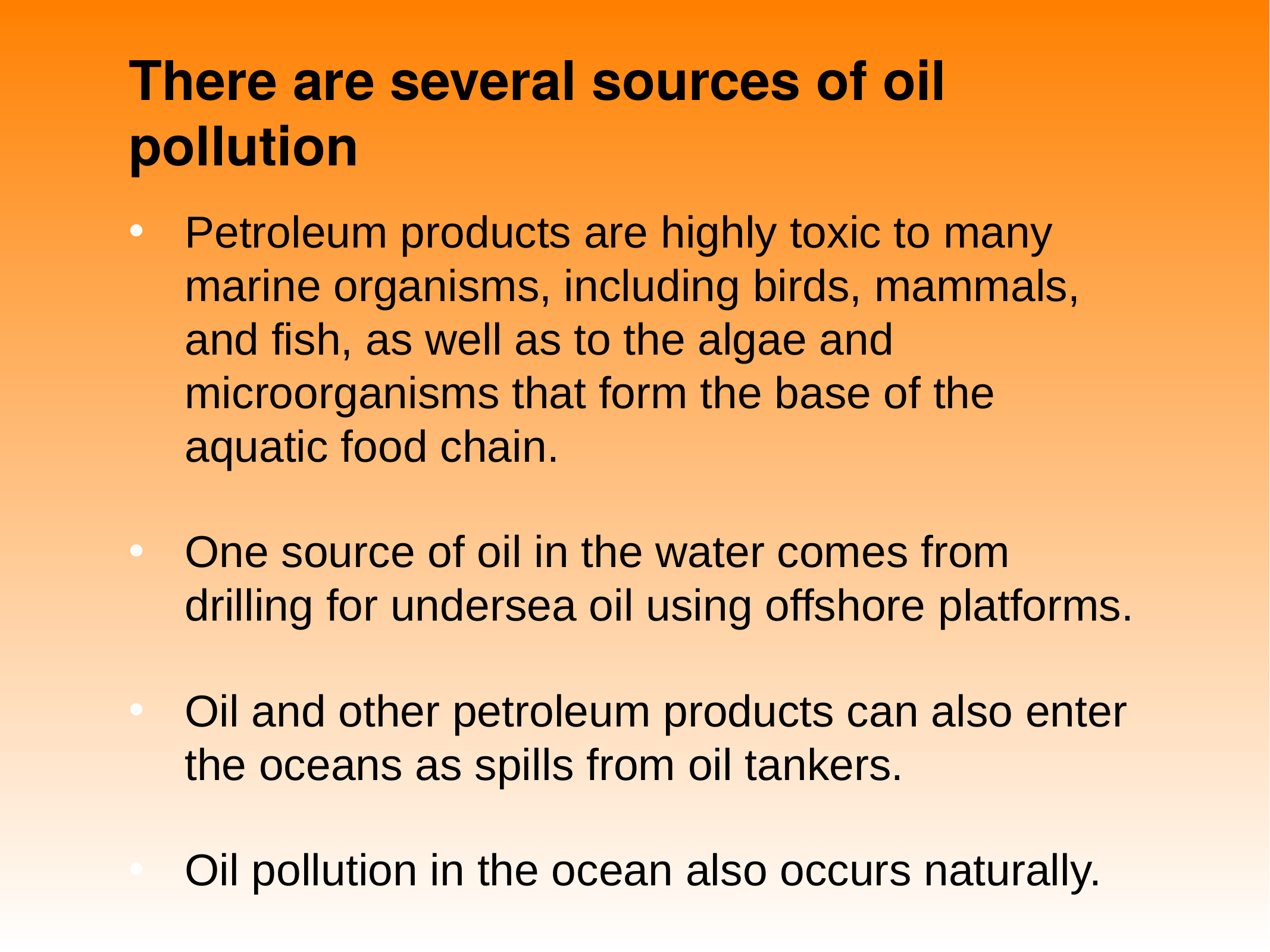

# There are several sources of oil pollution
Petroleum products are highly toxic to many marine organisms, including birds, mammals, and fish, as well as to the algae and microorganisms that form the base of the aquatic food chain.
One source of oil in the water comes from drilling for undersea oil using offshore platforms.
Oil and other petroleum products can also enter the oceans as spills from oil tankers.
Oil pollution in the ocean also occurs naturally.